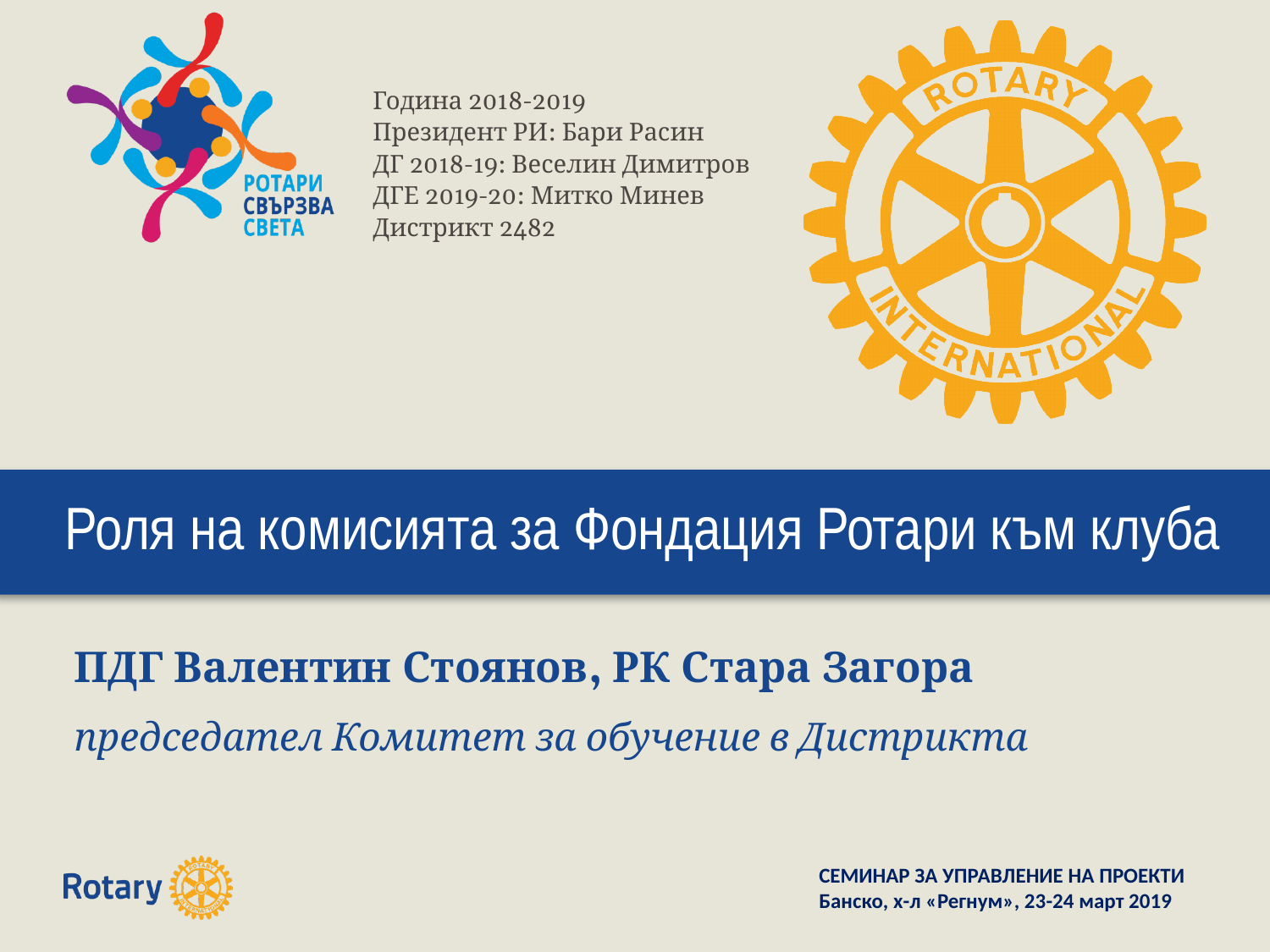

# Роля на комисията за Фондация Ротари към клуба
ПДГ Валентин Стоянов, РК Стара Загора
председател Комитет за обучение в Дистрикта